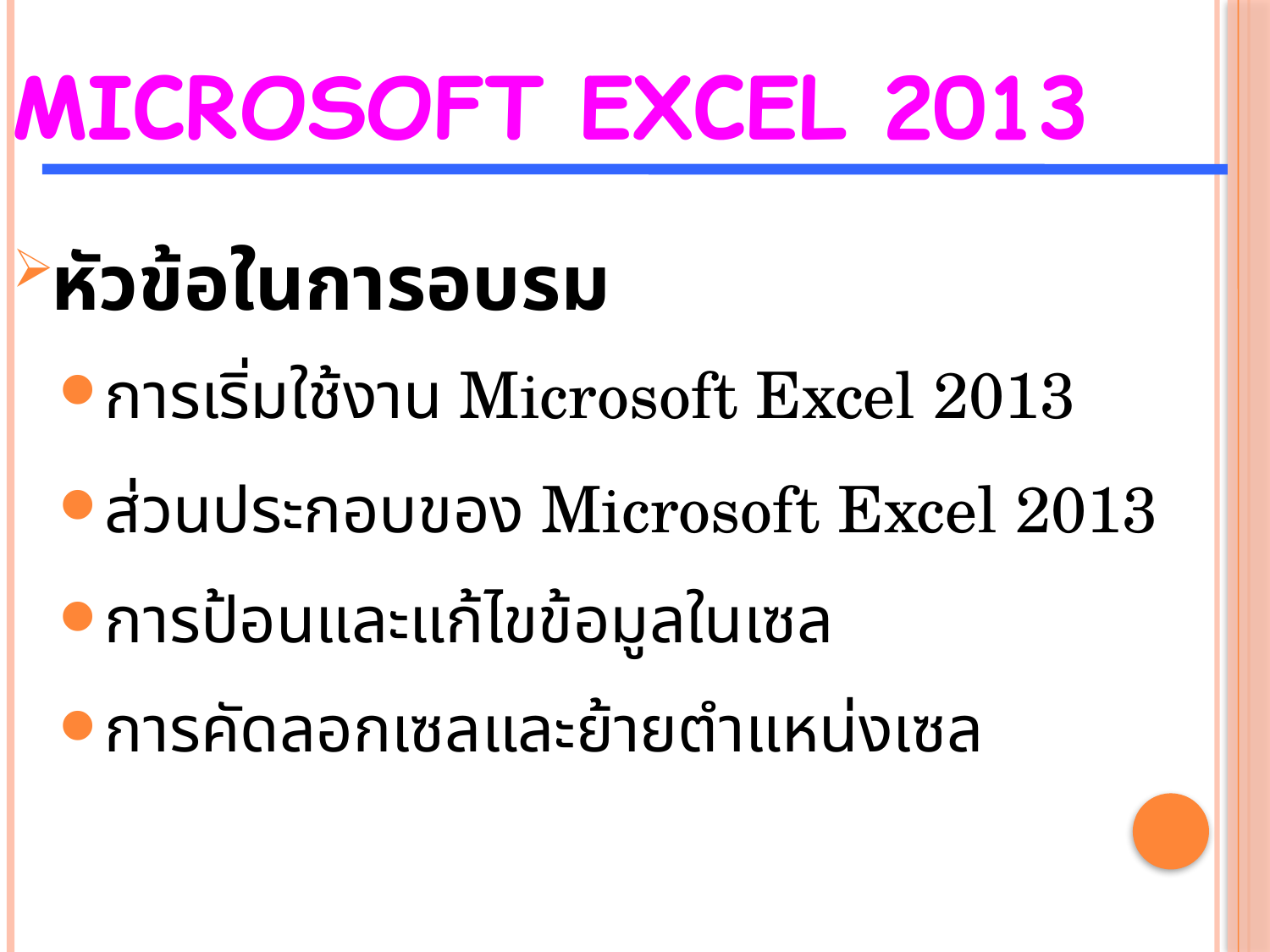

Microsoft excel 2013

หัวข้อในการอบรม
การเริ่มใช้งาน Microsoft Excel 2013
ส่วนประกอบของ Microsoft Excel 2013
การป้อนและแก้ไขข้อมูลในเซล
การคัดลอกเซลและย้ายตำแหน่งเซล